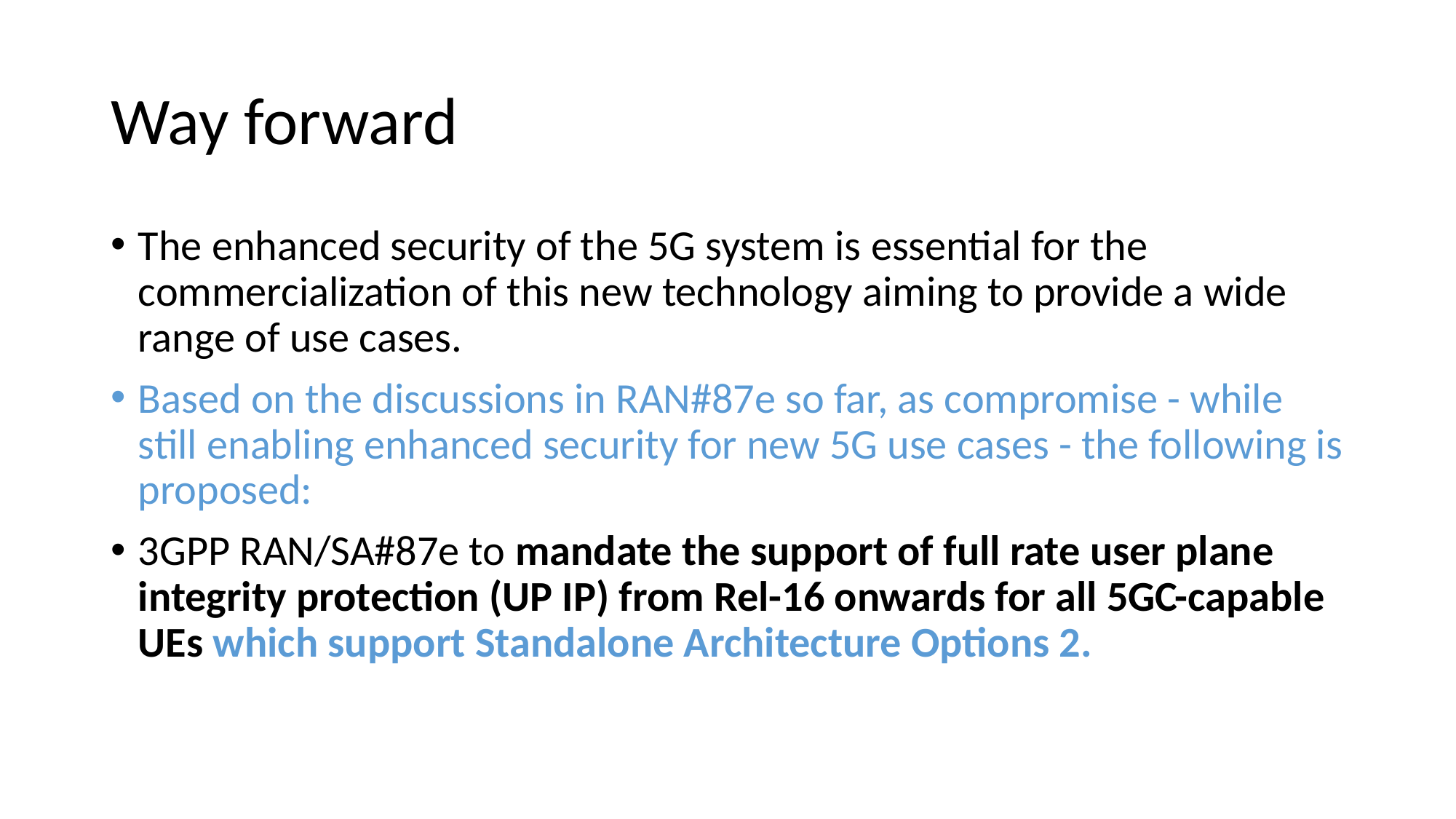

# Way forward
The enhanced security of the 5G system is essential for the commercialization of this new technology aiming to provide a wide range of use cases.
Based on the discussions in RAN#87e so far, as compromise - while still enabling enhanced security for new 5G use cases - the following is proposed:
3GPP RAN/SA#87e to mandate the support of full rate user plane integrity protection (UP IP) from Rel-16 onwards for all 5GC-capable UEs which support Standalone Architecture Options 2.